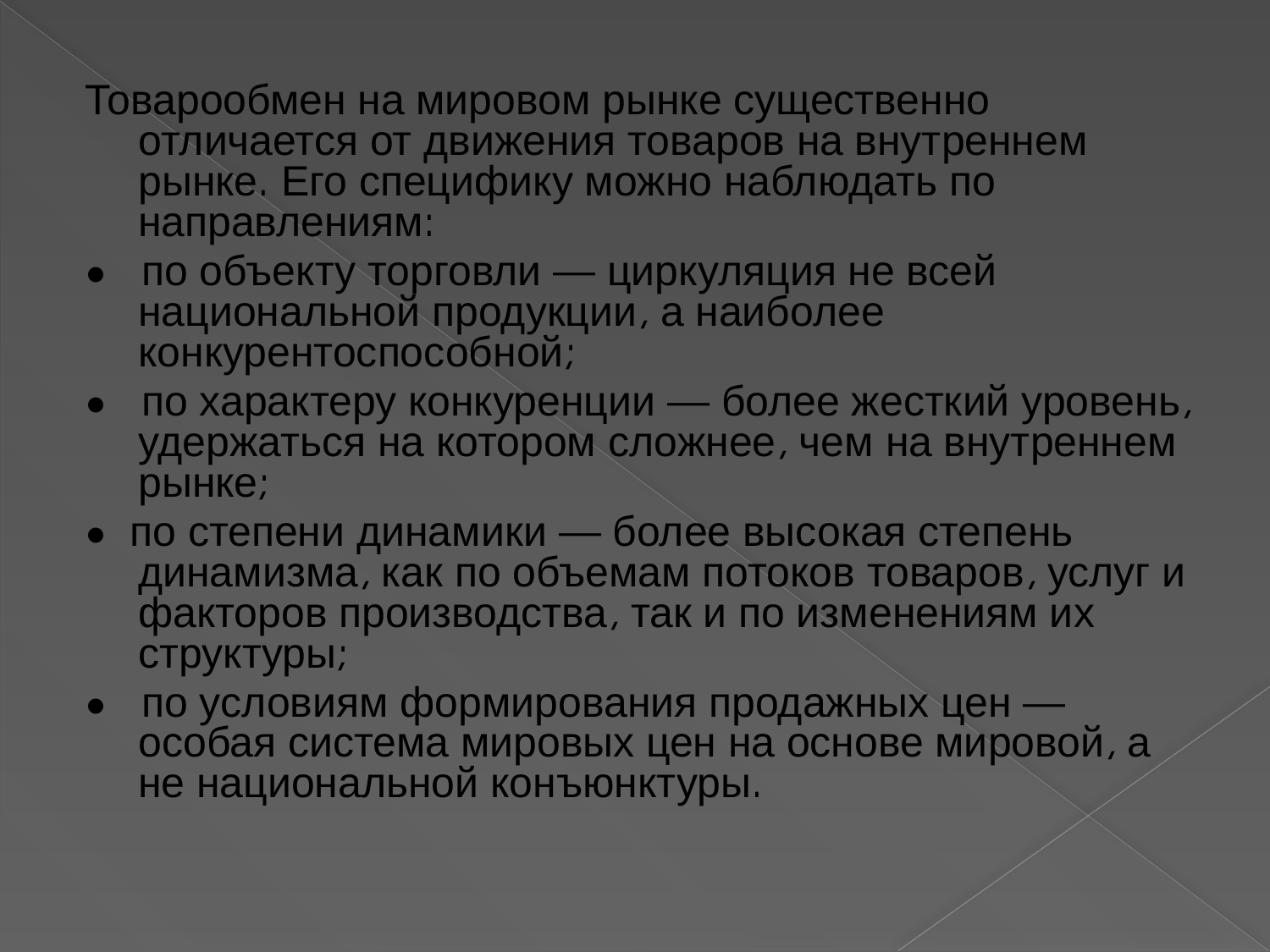

Товарообмен на мировом рынке существенно отличается от движения товаров на внутреннем рынке. Его специфику можно наблюдать по направлениям:
•   по объекту торговли — циркуляция не всей национальной продукции, а наиболее конкурентоспособной;
•   по характеру конкуренции — более жесткий уровень, удержаться на котором сложнее, чем на внутреннем рынке;
•  по степени динамики — более высокая степень динамизма, как по объемам потоков товаров, услуг и факторов производства, так и по изменениям их структуры;
•   по условиям формирования продажных цен — особая система мировых цен на основе мировой, а не национальной конъюнктуры.